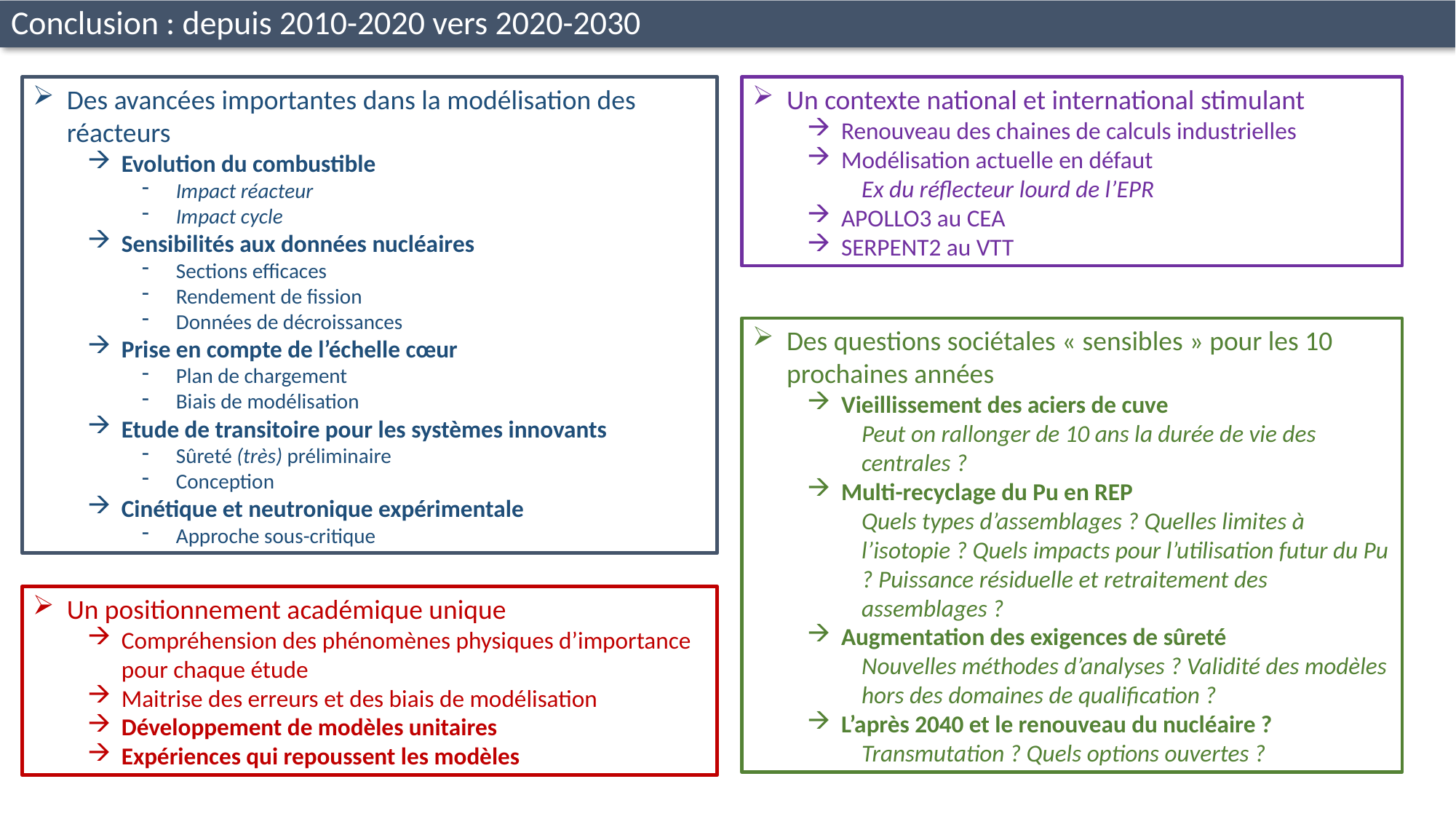

Conclusion : depuis 2010-2020 vers 2020-2030
Des avancées importantes dans la modélisation des réacteurs
Evolution du combustible
Impact réacteur
Impact cycle
Sensibilités aux données nucléaires
Sections efficaces
Rendement de fission
Données de décroissances
Prise en compte de l’échelle cœur
Plan de chargement
Biais de modélisation
Etude de transitoire pour les systèmes innovants
Sûreté (très) préliminaire
Conception
Cinétique et neutronique expérimentale
Approche sous-critique
Un contexte national et international stimulant
Renouveau des chaines de calculs industrielles
Modélisation actuelle en défaut
Ex du réflecteur lourd de l’EPR
APOLLO3 au CEA
SERPENT2 au VTT
Des questions sociétales « sensibles » pour les 10 prochaines années
Vieillissement des aciers de cuve
Peut on rallonger de 10 ans la durée de vie des centrales ?
Multi-recyclage du Pu en REP
Quels types d’assemblages ? Quelles limites à l’isotopie ? Quels impacts pour l’utilisation futur du Pu ? Puissance résiduelle et retraitement des assemblages ?
Augmentation des exigences de sûreté
Nouvelles méthodes d’analyses ? Validité des modèles hors des domaines de qualification ?
L’après 2040 et le renouveau du nucléaire ?
Transmutation ? Quels options ouvertes ?
Un positionnement académique unique
Compréhension des phénomènes physiques d’importance pour chaque étude
Maitrise des erreurs et des biais de modélisation
Développement de modèles unitaires
Expériences qui repoussent les modèles